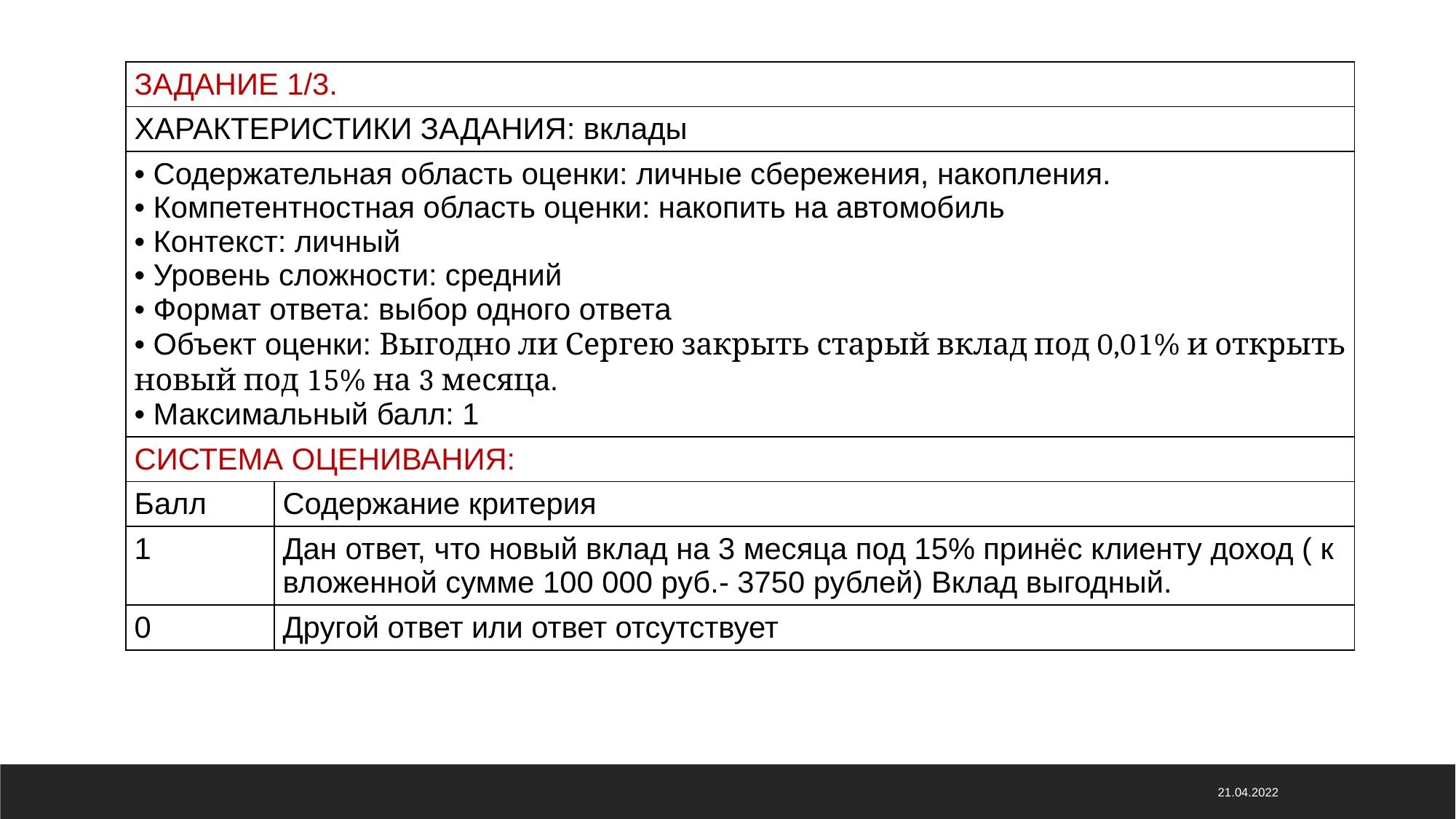

| ЗАДАНИЕ 1/3. |  |
| --- | --- |
| ХАРАКТЕРИСТИКИ ЗАДАНИЯ: вклады |  |
| • Содержательная область оценки: личные сбережения, накопления. • Компетентностная область оценки: накопить на автомобиль • Контекст: личный • Уровень сложности: средний • Формат ответа: выбор одного ответа • Объект оценки: Выгодно ли Сергею закрыть старый вклад под 0,01% и открыть новый под 15% на 3 месяца. • Максимальный балл: 1 |  |
| СИСТЕМА ОЦЕНИВАНИЯ: |  |
| Балл | Содержание критерия |
| 1 | Дан ответ, что новый вклад на 3 месяца под 15% принёс клиенту доход ( к вложенной сумме 100 000 руб.- 3750 рублей) Вклад выгодный. |
| 0 | Другой ответ или ответ отсутствует |
21.04.2022